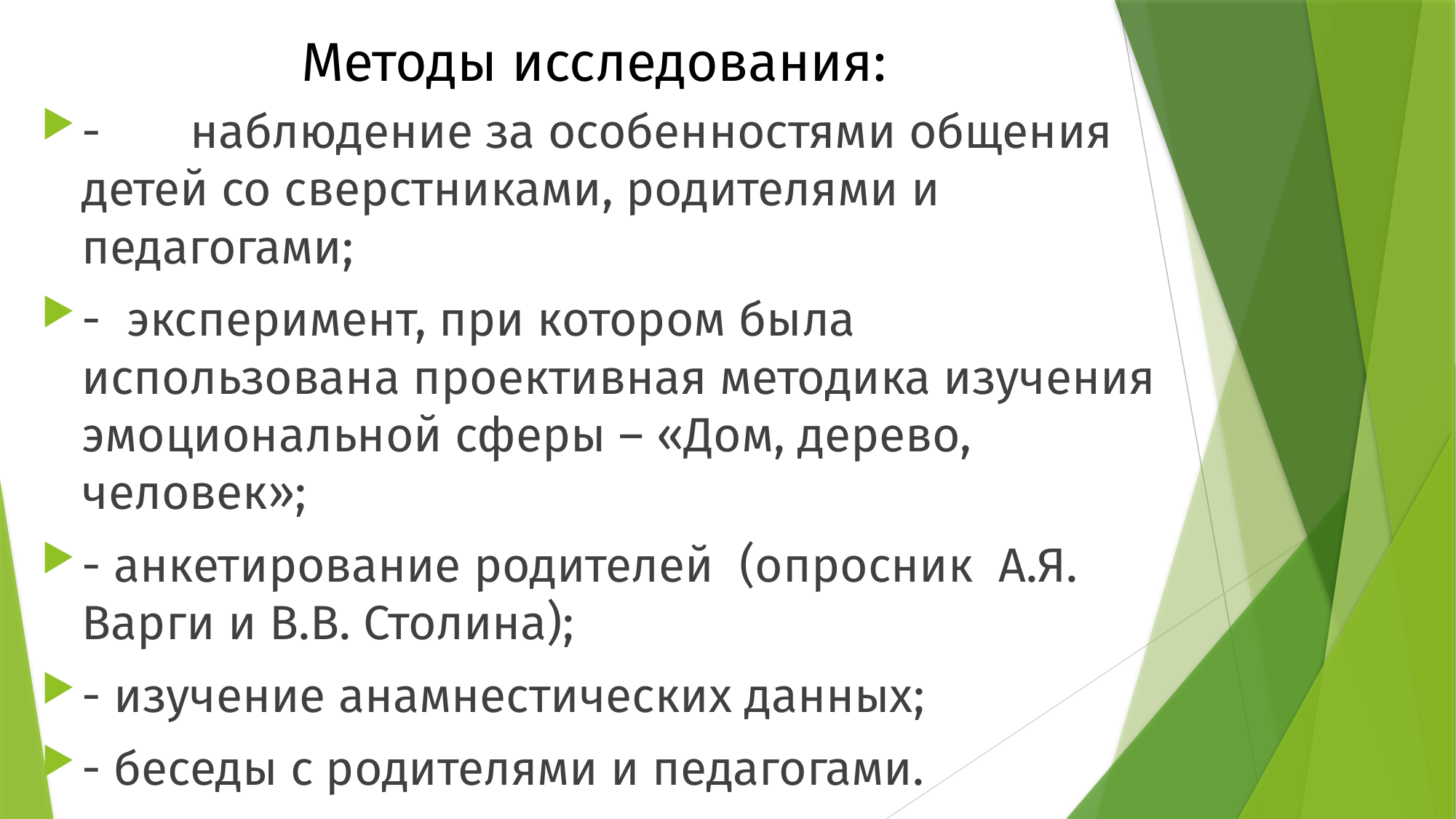

# Методы исследования:
-	наблюдение за особенностями общения детей со сверстниками, родителями и педагогами;
-  эксперимент, при котором была использована проективная методика изучения эмоциональной сферы – «Дом, дерево, человек»;
- анкетирование родителей  (опросник  А.Я. Варги и В.В. Столина);
- изучение анамнестических данных;
- беседы с родителями и педагогами.